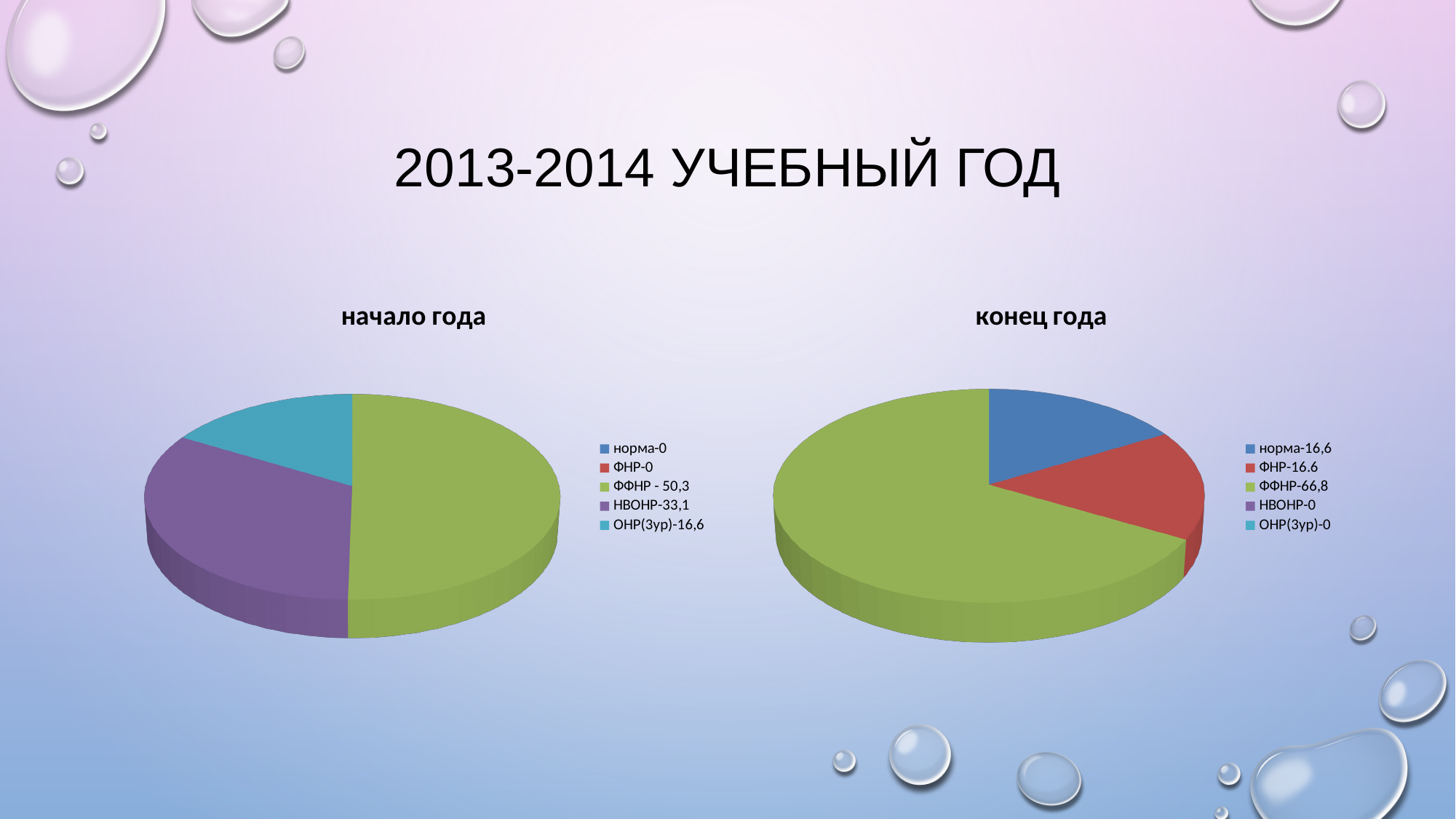

# 2013-2014 учебный год

[unsupported chart]

[unsupported chart]